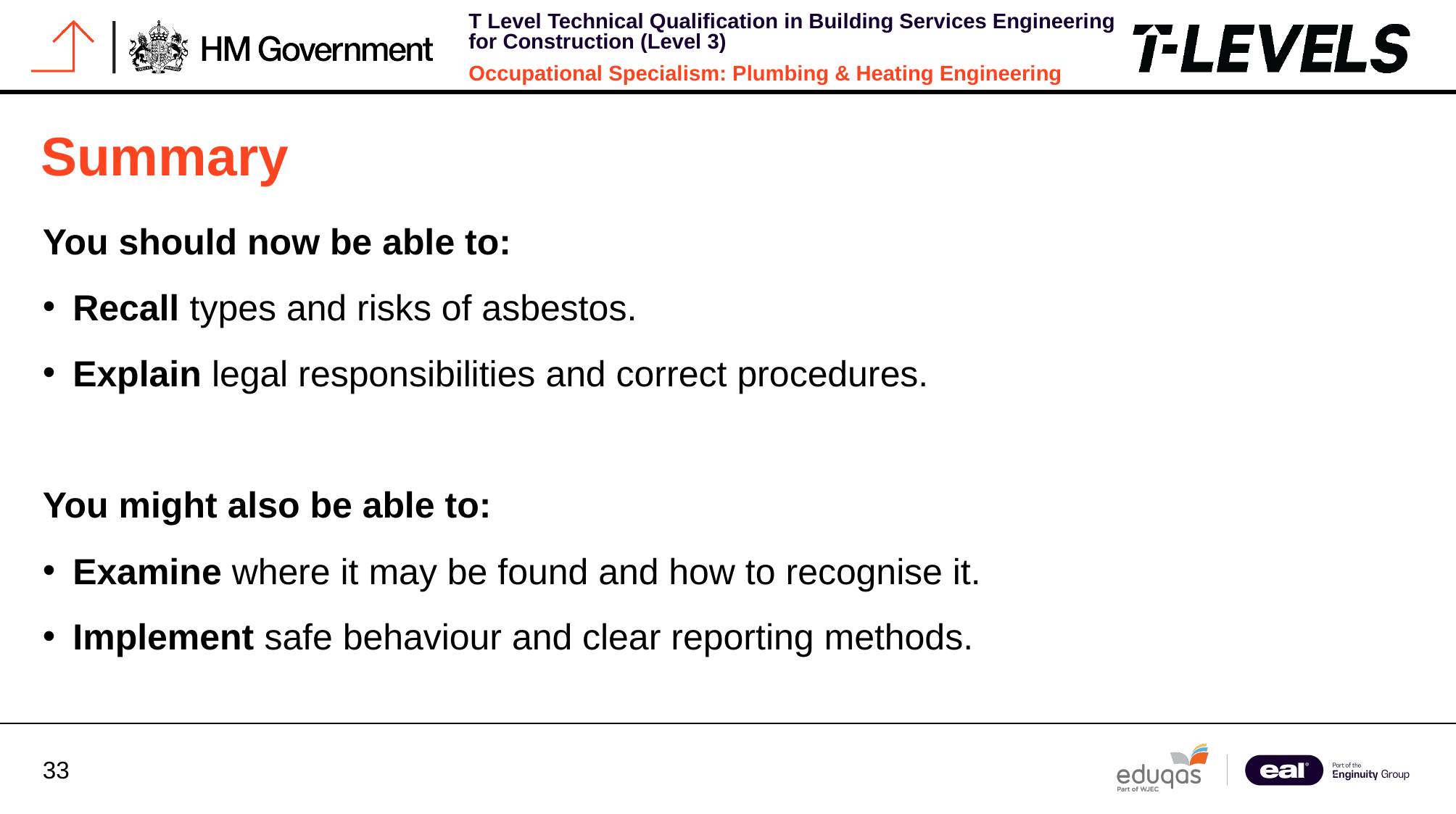

# Summary
You should now be able to:
Recall types and risks of asbestos.
Explain legal responsibilities and correct procedures.

You might also be able to:
Examine where it may be found and how to recognise it.
Implement safe behaviour and clear reporting methods.